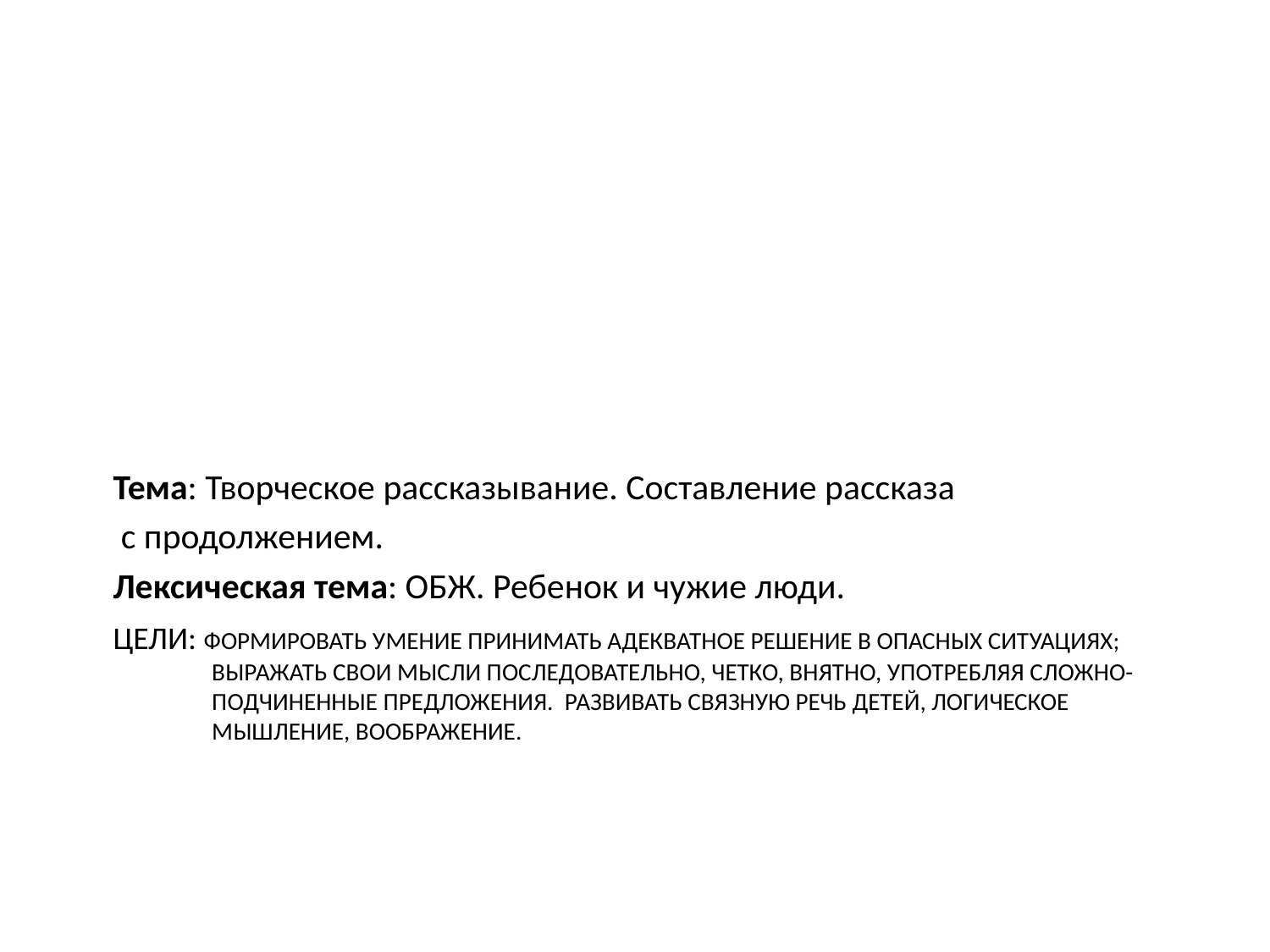

Тема: Творческое рассказывание. Составление рассказа
 с продолжением.
Лексическая тема: ОБЖ. Ребенок и чужие люди.
# Цели: Формировать умение принимать адекватное решение в опасных ситуациях; выражать свои мысли последовательно, четко, внятно, употребляя сложно- подчиненные предложения.  Развивать связную речь детей, логическое мышление, воображение.